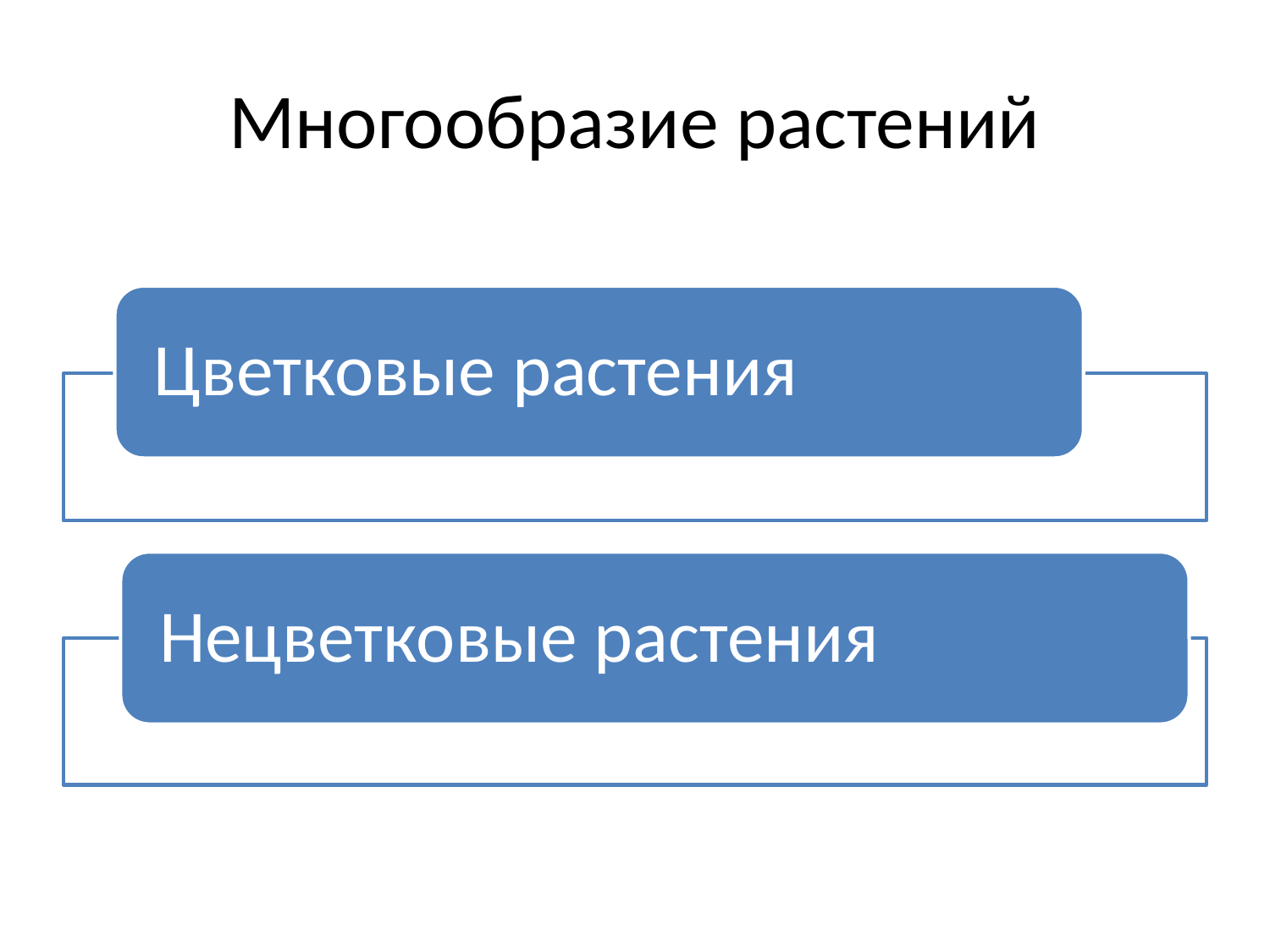

# Многообразие растений
Цветковые растения

Нецветковые растения